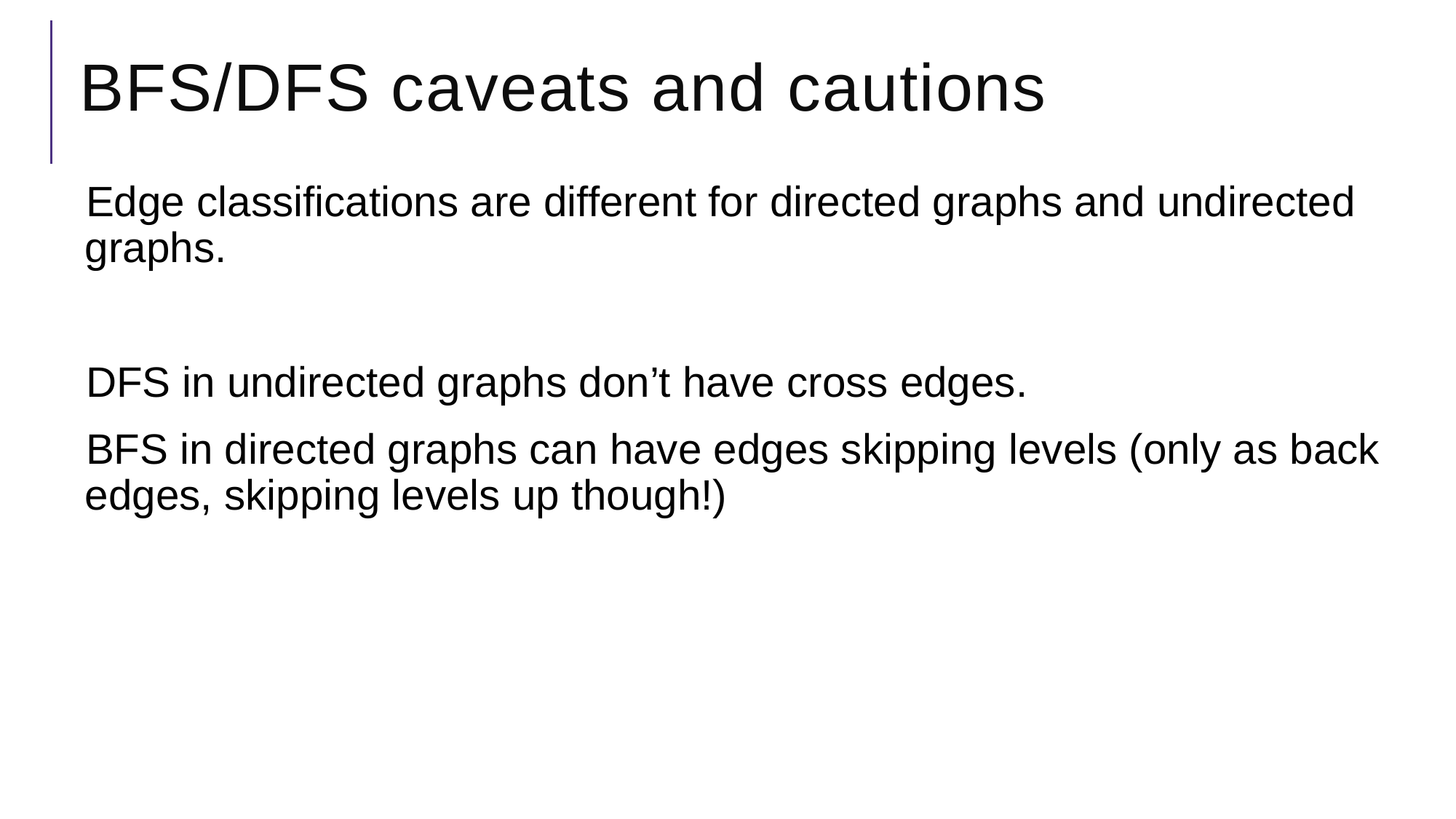

# BFS/DFS caveats and cautions
Edge classifications are different for directed graphs and undirected graphs.

DFS in undirected graphs don’t have cross edges.
BFS in directed graphs can have edges skipping levels (only as back edges, skipping levels up though!)